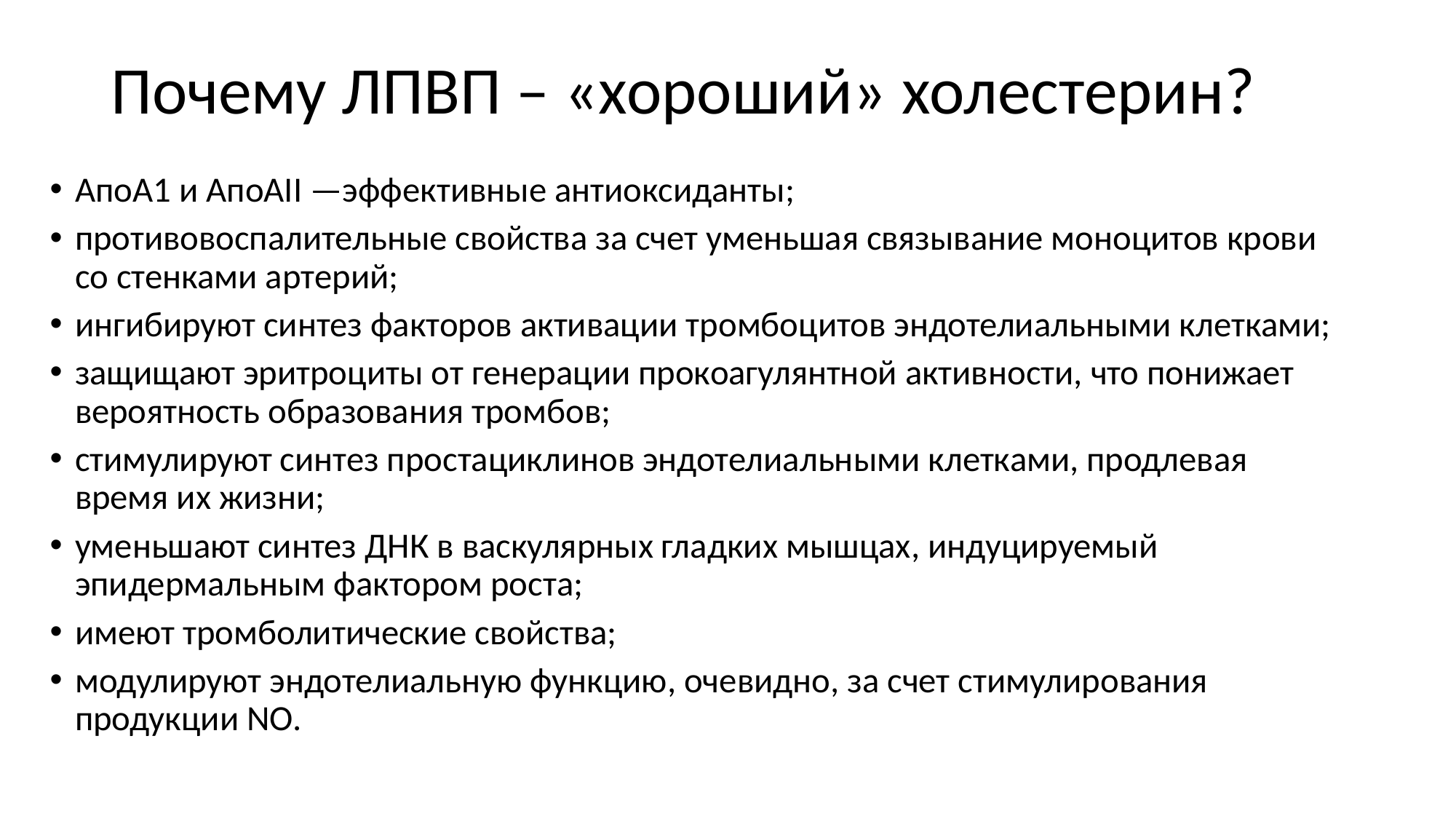

# Почему ЛПВП – «хороший» холестерин?
АпоА1 и АпоАII —эффективные антиоксиданты;
противовоспалительные свойства за счет уменьшая связывание моноцитов крови со стенками артерий;
ингибируют синтез факторов активации тромбоцитов эндотелиальными клетками;
защищают эритроциты от генерации прокоагулянтной активности, что понижает вероятность образования тромбов;
стимулируют синтез простациклинов эндотелиальными клетками, продлевая время их жизни;
уменьшают синтез ДНК в васкулярных гладких мышцах, индуцируемый эпидермальным фактором роста;
имеют тромболитические свойства;
модулируют эндотелиальную функцию, очевидно, за счет стимулирования продукции NO.